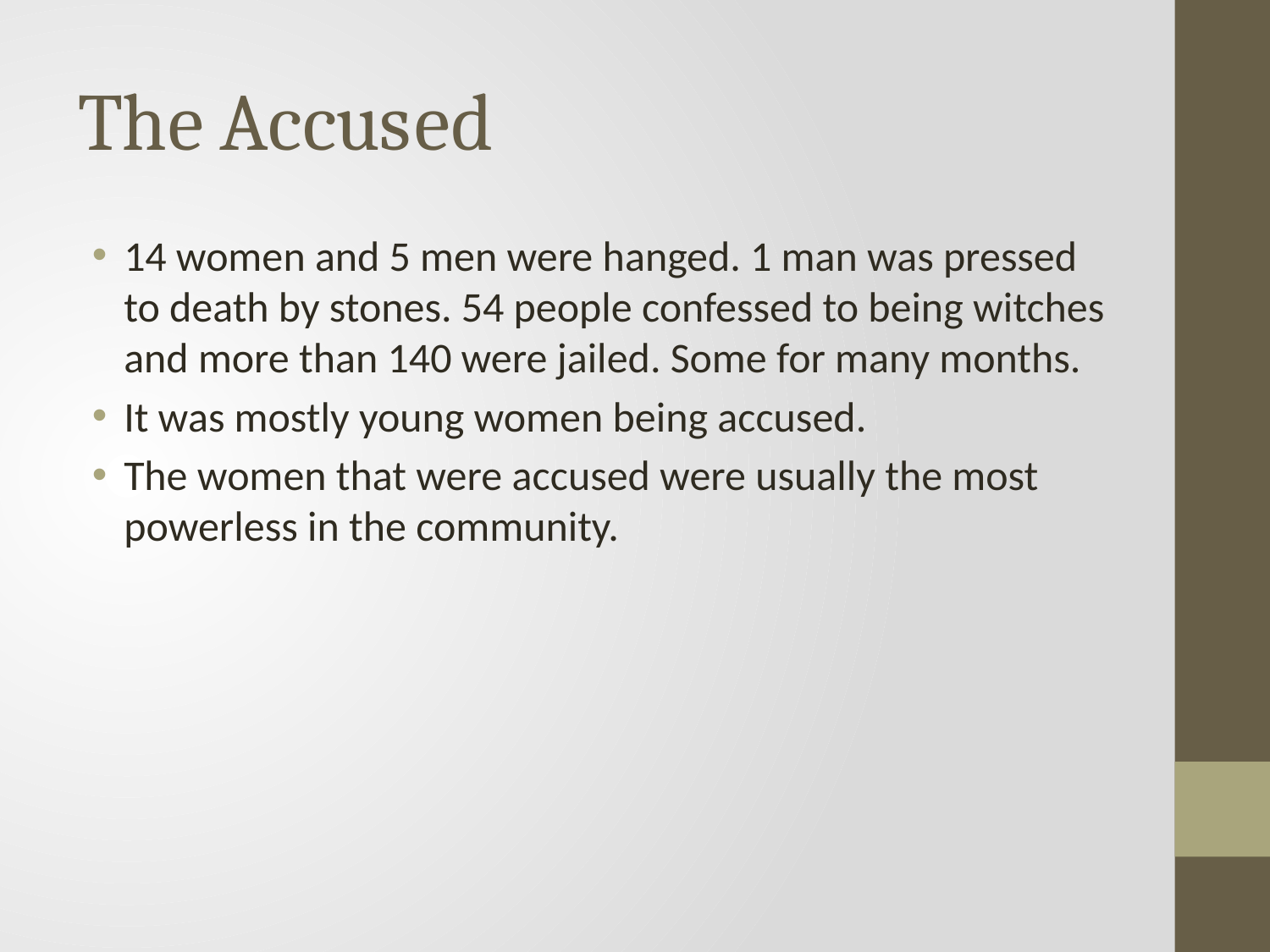

# The Accused
14 women and 5 men were hanged. 1 man was pressed to death by stones. 54 people confessed to being witches and more than 140 were jailed. Some for many months.
It was mostly young women being accused.
The women that were accused were usually the most powerless in the community.